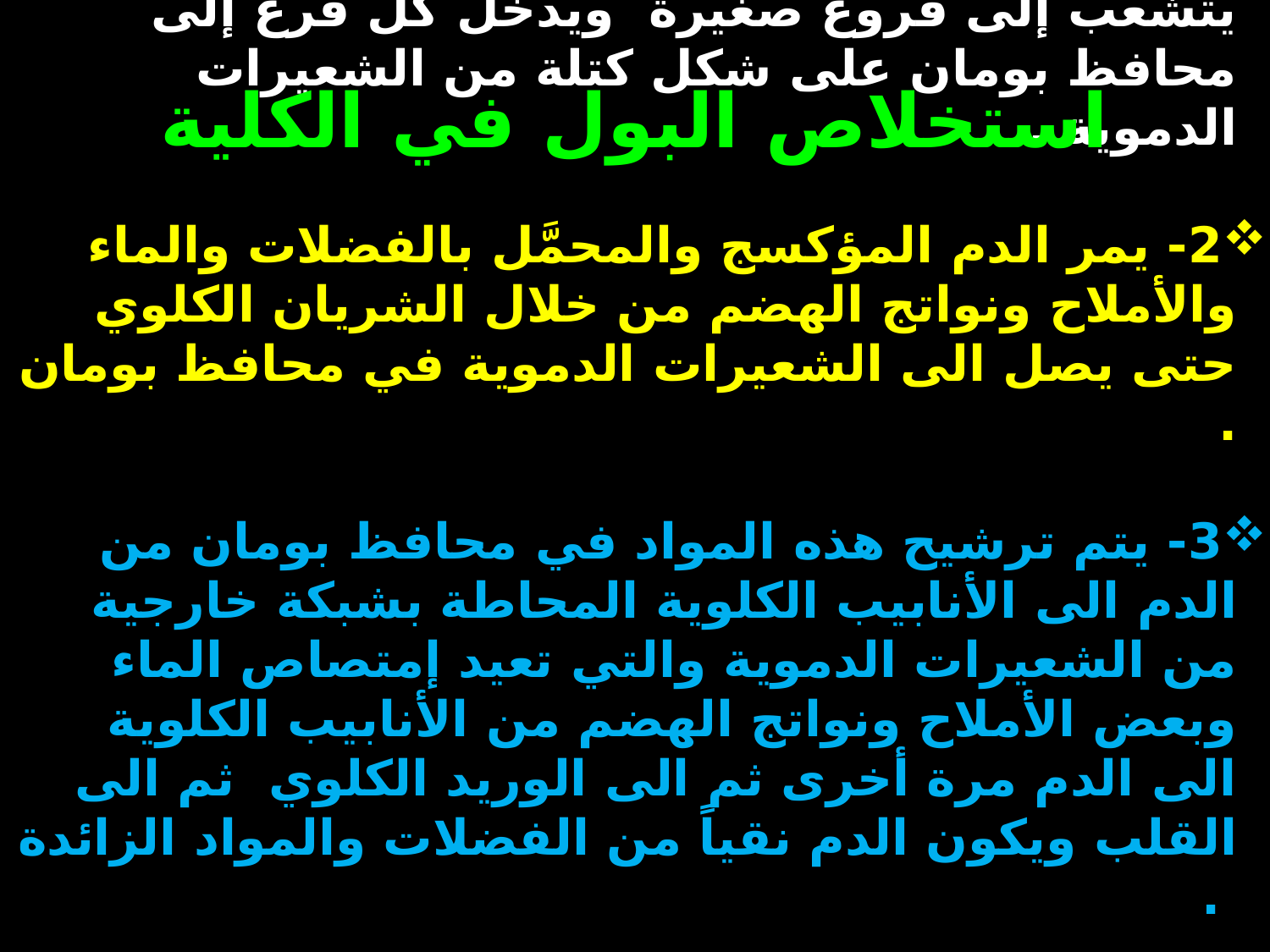

# استخلاص البول في الكلية
1- يدخل الدم إلى الكلية عن طريق شريان كلوي يتشعب إلى فروع صغيرة  ويدخل كل فرع إلى محافظ بومان على شكل كتلة من الشعيرات الدموية .

2- يمر الدم المؤكسج والمحمَّل بالفضلات والماء والأملاح ونواتج الهضم من خلال الشريان الكلوي حتى يصل الى الشعيرات الدموية في محافظ بومان .

3- يتم ترشيح هذه المواد في محافظ بومان من الدم الى الأنابيب الكلوية المحاطة بشبكة خارجية من الشعيرات الدموية والتي تعيد إمتصاص الماء وبعض الأملاح ونواتج الهضم من الأنابيب الكلوية الى الدم مرة أخرى ثم الى الوريد الكلوي  ثم الى القلب ويكون الدم نقياً من الفضلات والمواد الزائدة  .

4- يبقى في الأنابيب الكلوية الفضلات وبعض الماء والأملاح التي تكون البول الذي يصب في حوض الكلية ثم الى الحالب ثم المثانة ثم الى القناة البولية  .